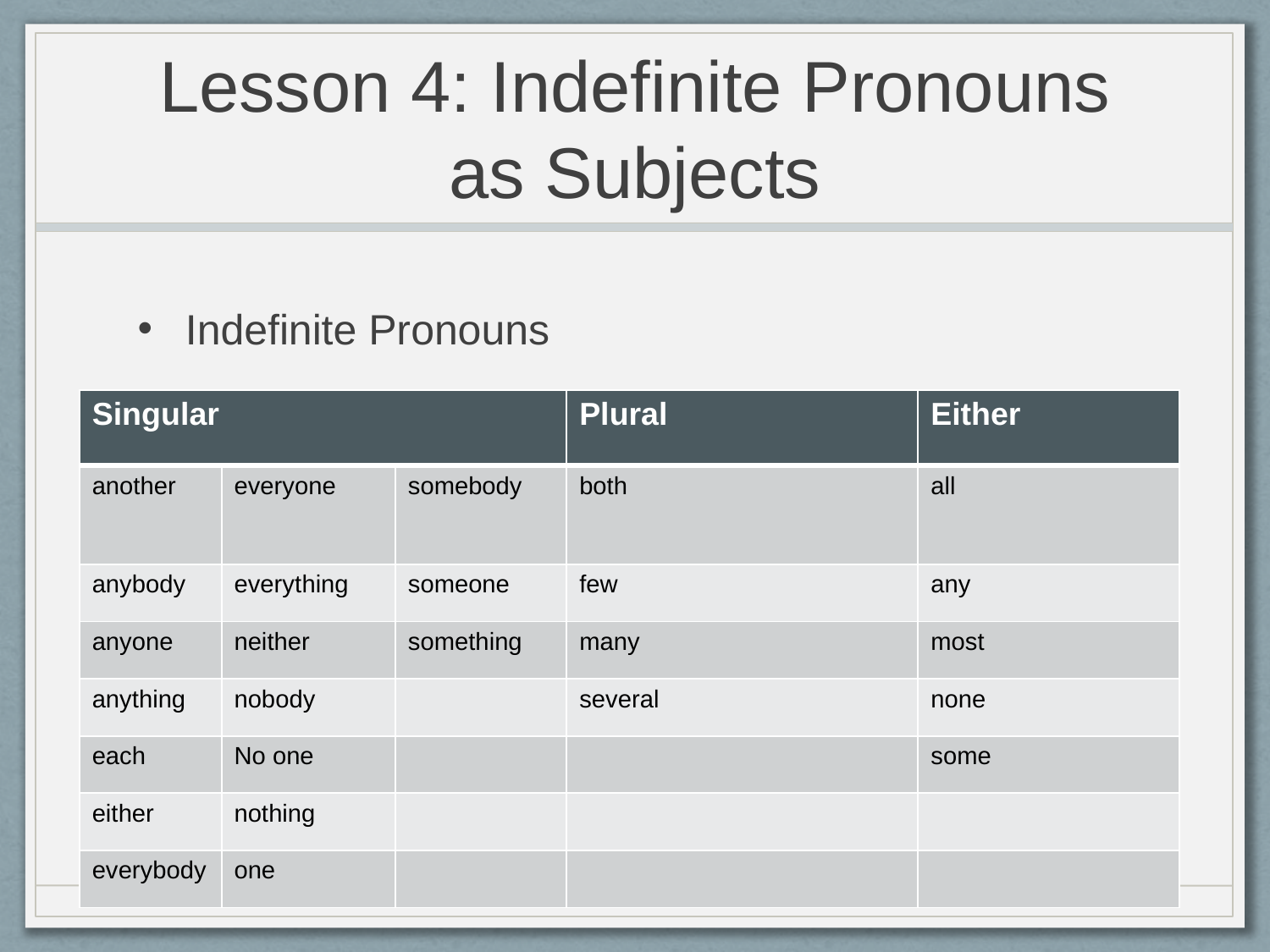

# Lesson 4: Indefinite Pronouns as Subjects
Indefinite Pronouns

| Singular |  |  | Plural | Either |
| --- | --- | --- | --- | --- |
| another | everyone | somebody | both | all |
| anybody | everything | someone | few | any |
| anyone | neither | something | many | most |
| anything | nobody |  | several | none |
| each | No one |  |  | some |
| either | nothing |  |  |  |
| everybody | one |  |  |  |